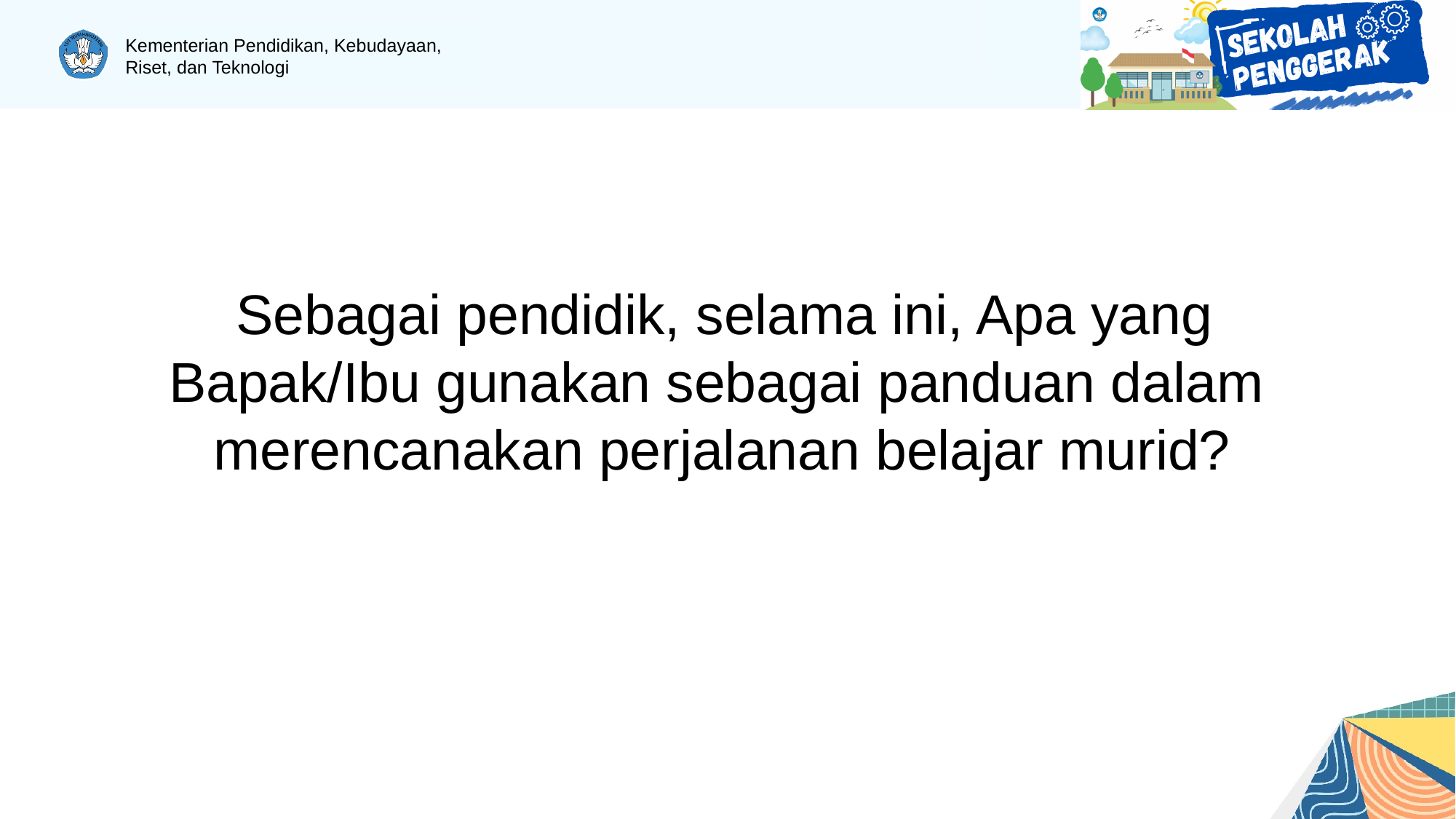

Sebagai pendidik, selama ini, Apa yang Bapak/Ibu gunakan sebagai panduan dalam  merencanakan perjalanan belajar murid?